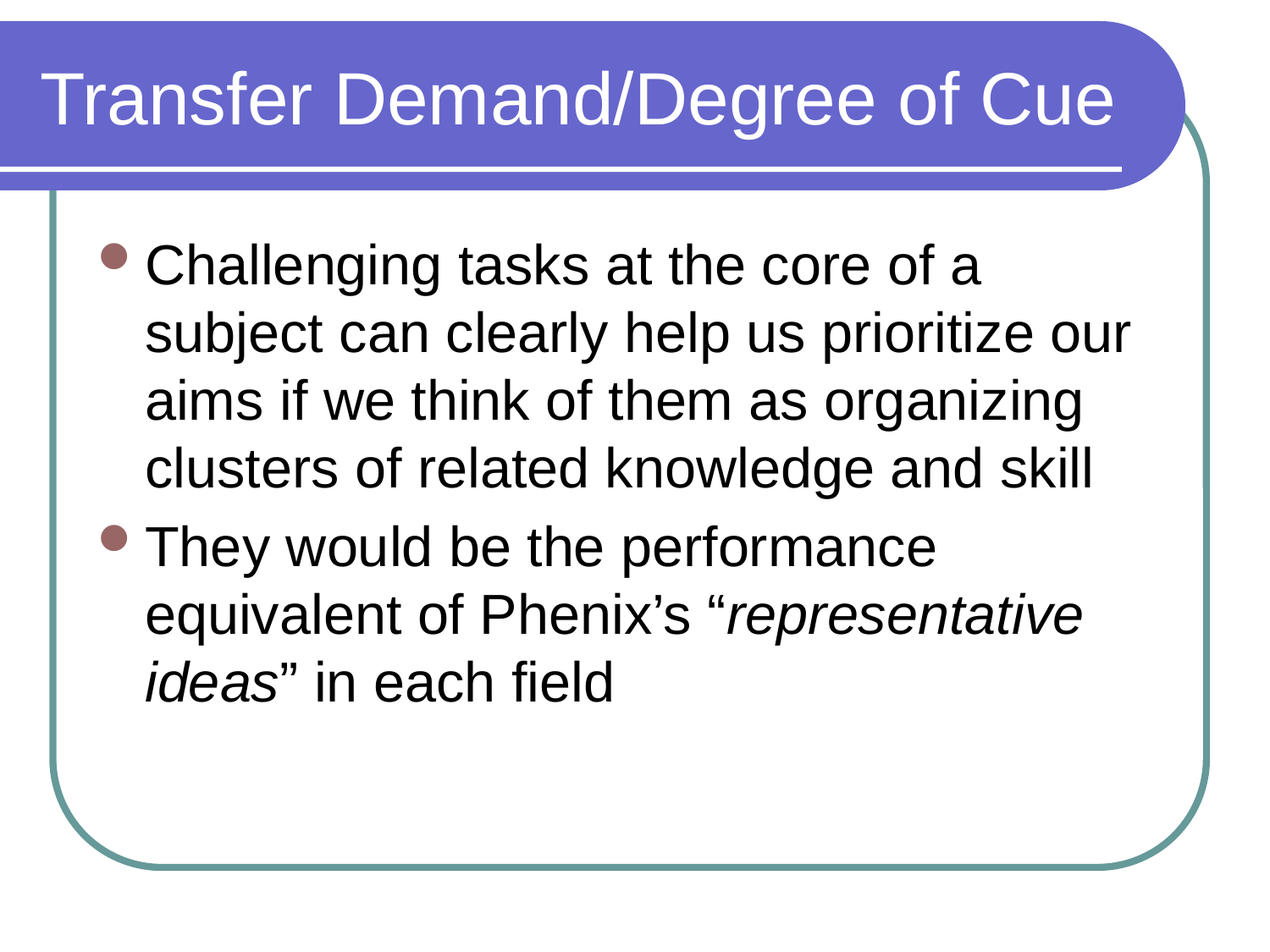

# Transfer Demand/Degree of Cue
Challenging tasks at the core of a subject can clearly help us prioritize our aims if we think of them as organizing clusters of related knowledge and skill
They would be the performance equivalent of Phenix’s “representative ideas” in each field